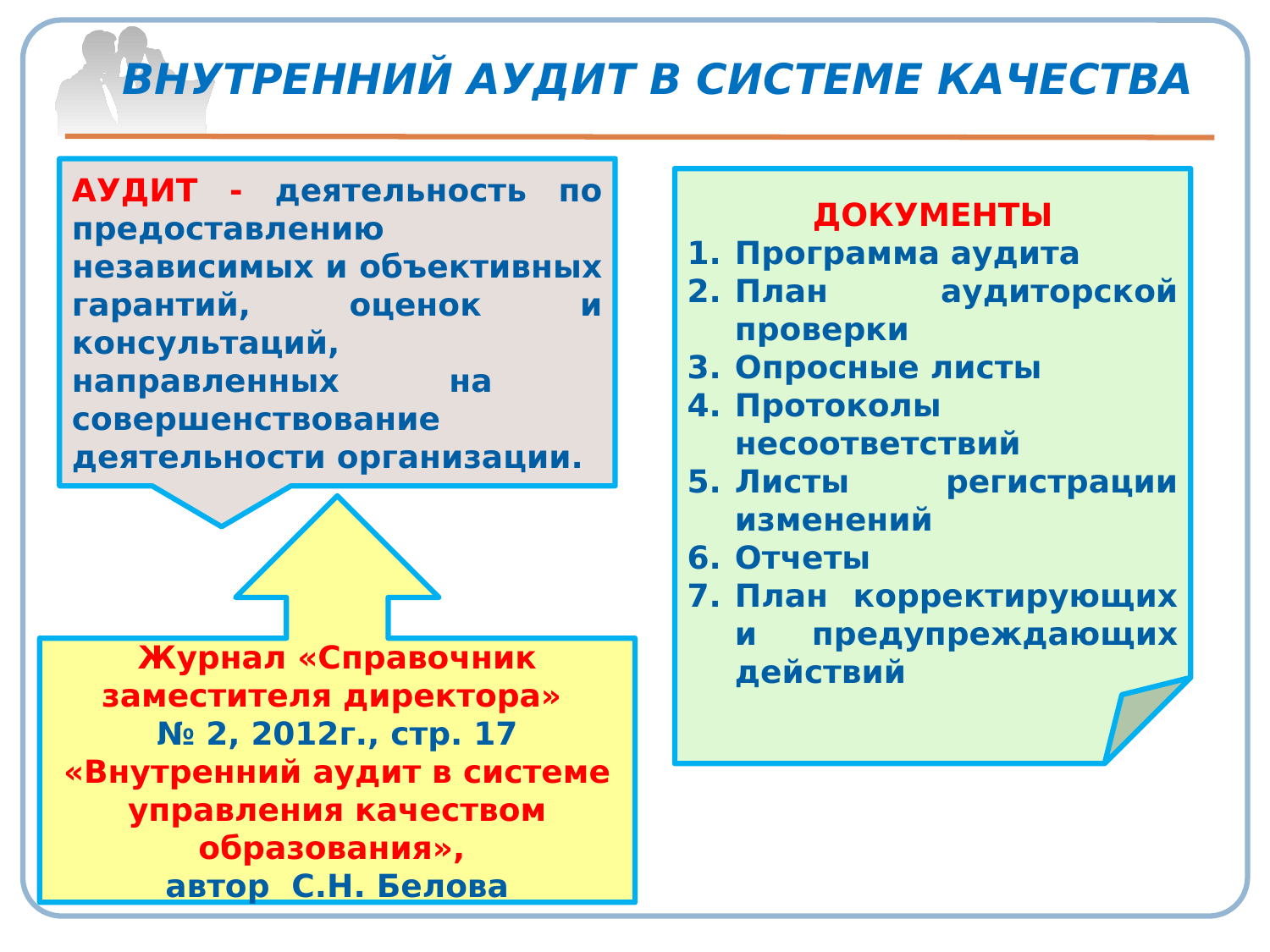

# ВНУТРЕННИЙ АУДИТ В СИСТЕМЕ КАЧЕСТВА
АУДИТ - деятельность по предоставлению независимых и объективных гарантий, оценок и консультаций, направленных на  совершенствование деятельности организации.

ДОКУМЕНТЫ
Программа аудита
План аудиторской проверки
Опросные листы
Протоколы несоответствий
Листы регистрации изменений
Отчеты
План корректирующих и предупреждающих действий

Журнал «Справочник заместителя директора»
№ 2, 2012г., стр. 17
«Внутренний аудит в системе управления качеством образования»,
автор  С.Н. Белова